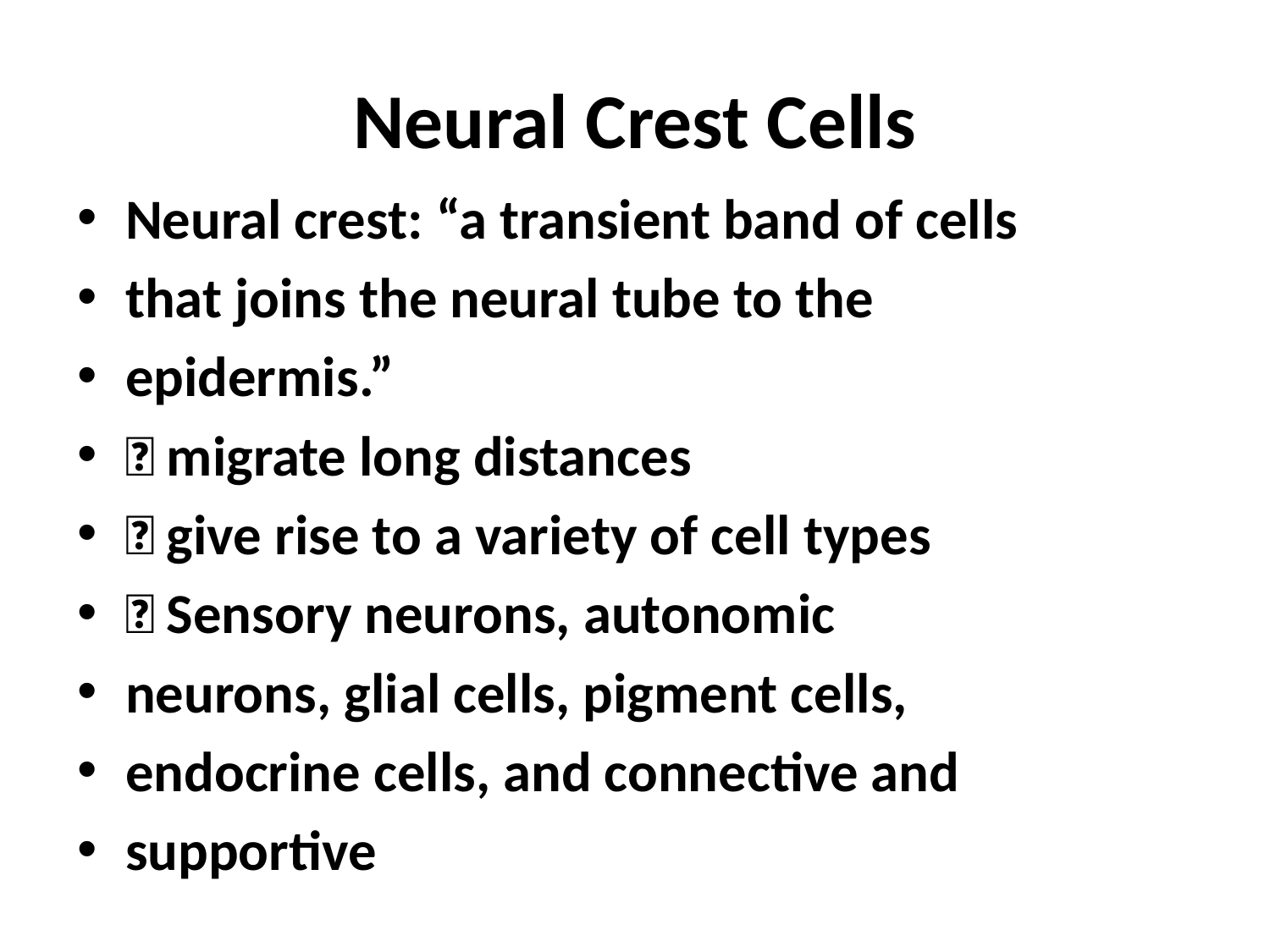

# Neural Crest Cells
Neural crest: “a transient band of cells
that joins the neural tube to the
epidermis.”
􀂄 migrate long distances
􀂄 give rise to a variety of cell types
􀂄 Sensory neurons, autonomic
neurons, glial cells, pigment cells,
endocrine cells, and connective and
supportive